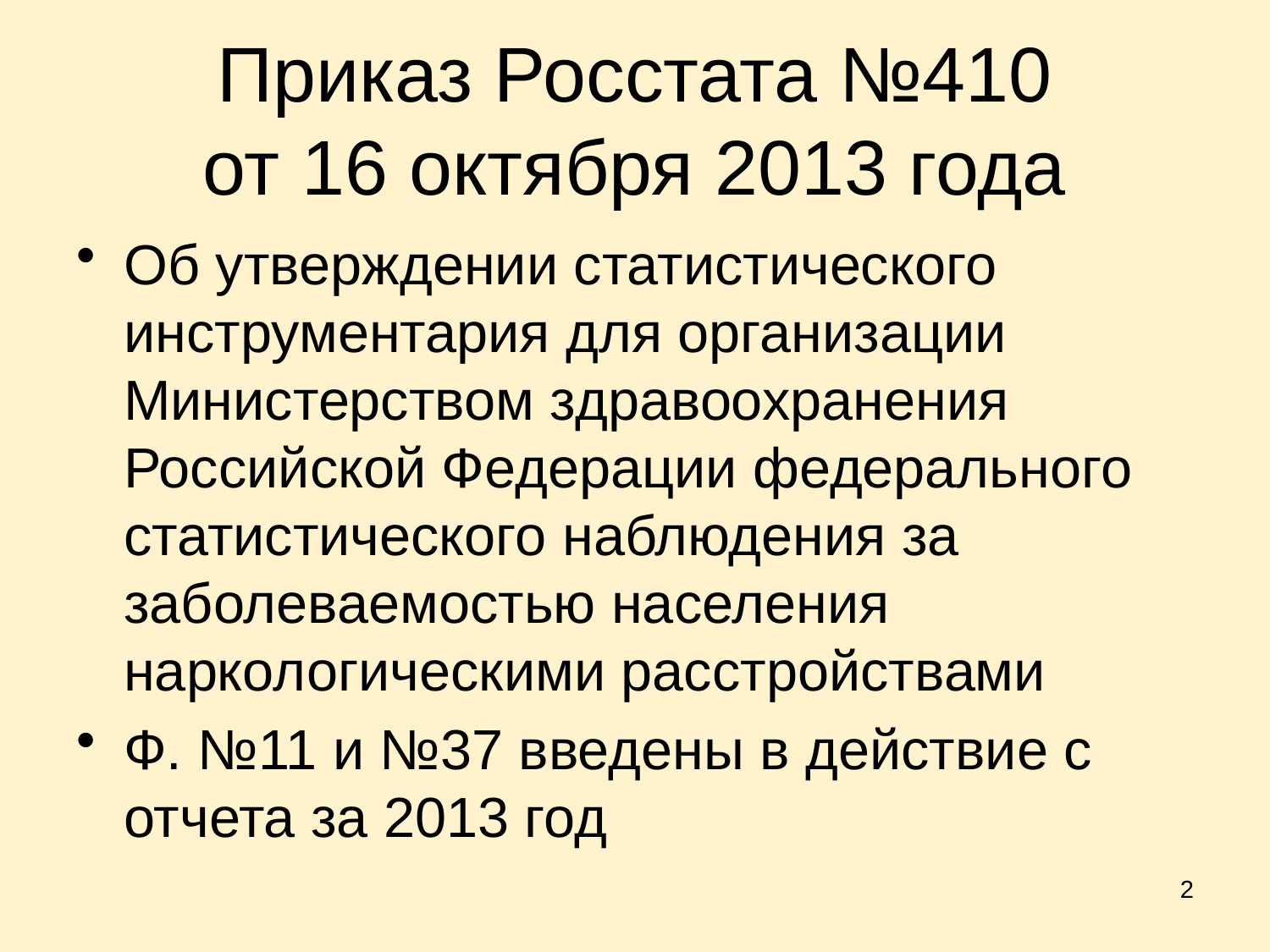

# Приказ Росстата №410 от 16 октября 2013 года
Об утверждении статистического инструментария для организации Министерством здравоохранения Российской Федерации федерального статистического наблюдения за заболеваемостью населения наркологическими расстройствами
Ф. №11 и №37 введены в действие с отчета за 2013 год
2